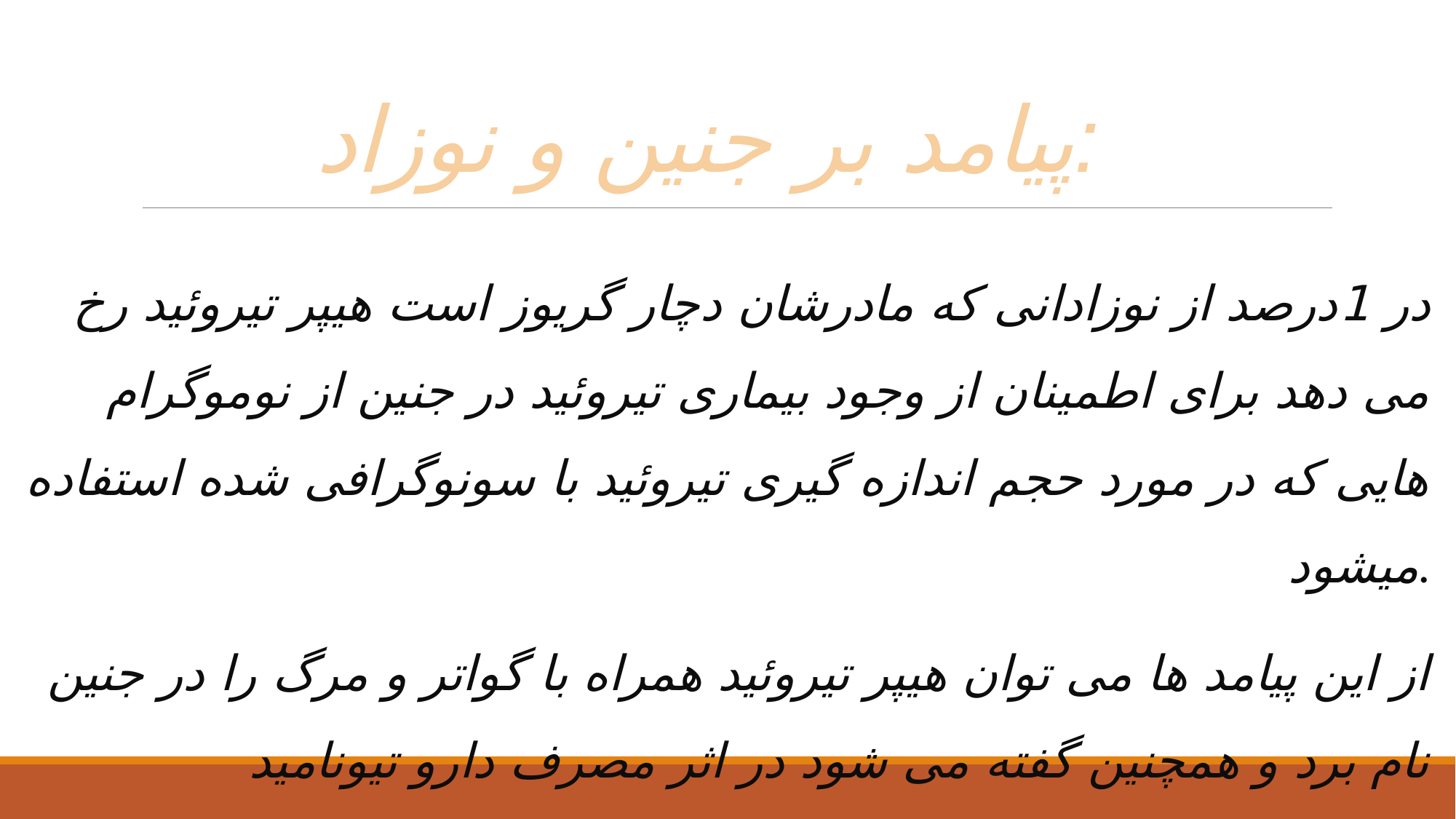

# پیامد بر جنین و نوزاد:
در 1درصد از نوزادانی که مادرشان دچار گریوز است هیپر تیروئید رخ می دهد برای اطمینان از وجود بیماری تیروئید در جنین از نوموگرام هایی که در مورد حجم اندازه گیری تیروئید با سونوگرافی شده استفاده میشود.
از این پیامد ها می توان هیپر تیروئید همراه با گواتر و مرگ را در جنین نام برد و همچنین گفته می شود در اثر مصرف دارو تیونامید  هیپوتیروئید  در نوزادان مشاهده شده است.